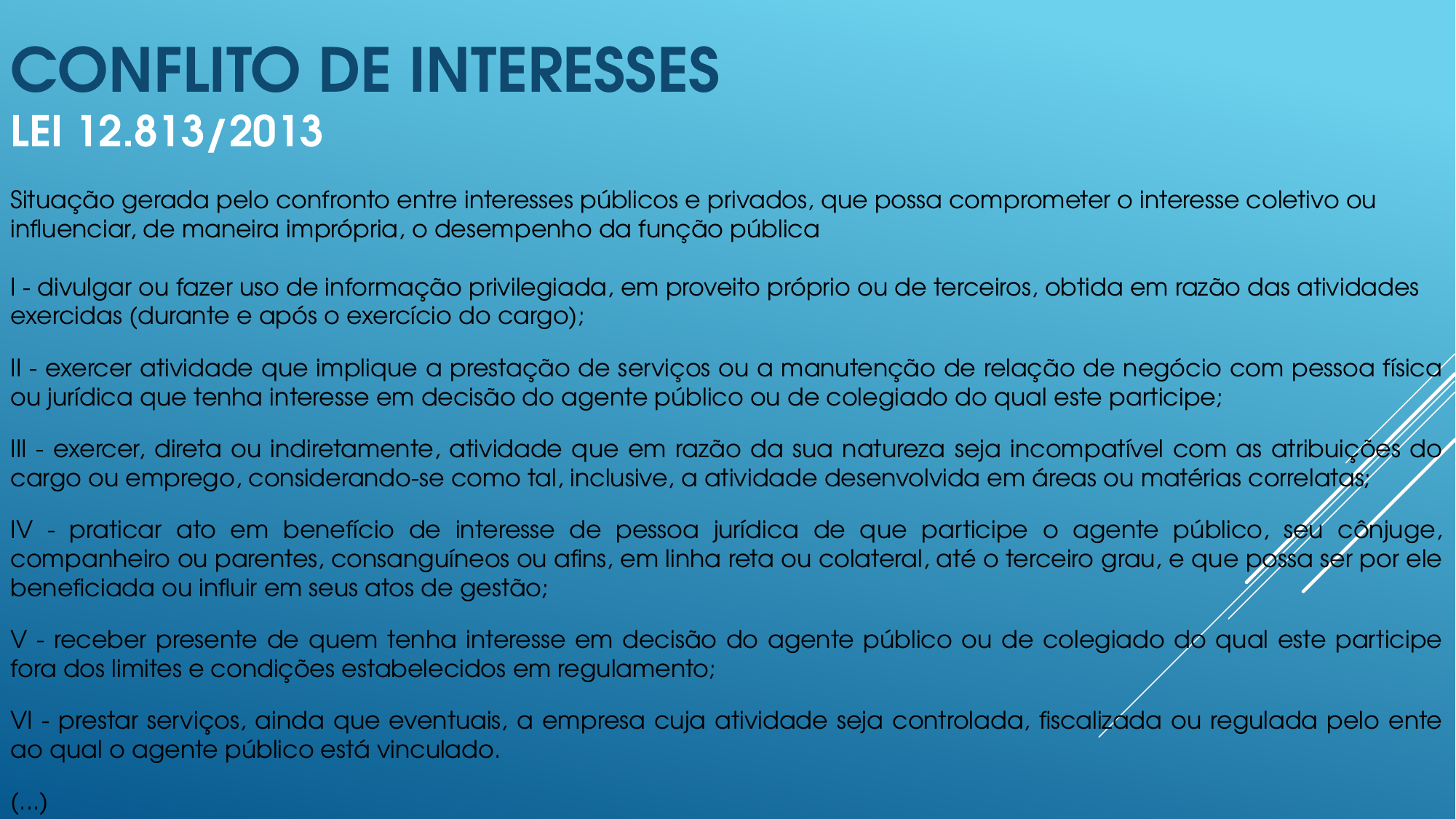

CONFLITO DE INTERESSES
LEI 12.813/2013

Situação gerada pelo confronto entre interesses públicos e privados, que possa comprometer o interesse coletivo ou influenciar, de maneira imprópria, o desempenho da função pública

I - divulgar ou fazer uso de informação privilegiada, em proveito próprio ou de terceiros, obtida em razão das atividades exercidas (durante e após o exercício do cargo);
II - exercer atividade que implique a prestação de serviços ou a manutenção de relação de negócio com pessoa física ou jurídica que tenha interesse em decisão do agente público ou de colegiado do qual este participe;
III - exercer, direta ou indiretamente, atividade que em razão da sua natureza seja incompatível com as atribuições do cargo ou emprego, considerando-se como tal, inclusive, a atividade desenvolvida em áreas ou matérias correlatas;
IV - praticar ato em benefício de interesse de pessoa jurídica de que participe o agente público, seu cônjuge, companheiro ou parentes, consanguíneos ou afins, em linha reta ou colateral, até o terceiro grau, e que possa ser por ele beneficiada ou influir em seus atos de gestão;
V - receber presente de quem tenha interesse em decisão do agente público ou de colegiado do qual este participe fora dos limites e condições estabelecidos em regulamento;
VI - prestar serviços, ainda que eventuais, a empresa cuja atividade seja controlada, fiscalizada ou regulada pelo ente ao qual o agente público está vinculado.
(...)